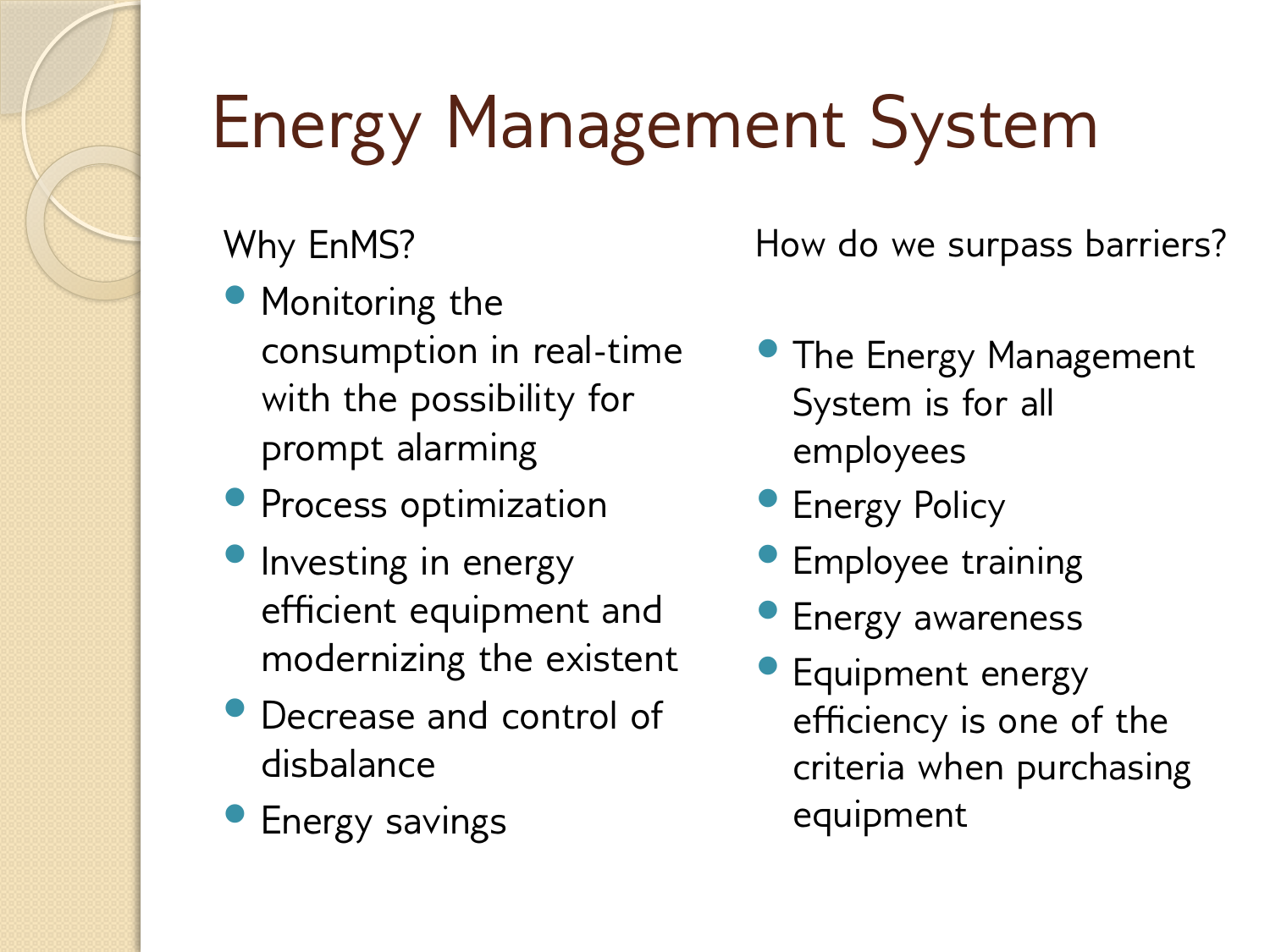

# Energy Management System
Why EnMS?
Monitoring the consumption in real-time with the possibility for prompt alarming
Process optimization
Investing in energy efficient equipment and modernizing the existent
Decrease and control of disbalance
Energy savings
How do we surpass barriers?

The Energy Management System is for all employees
Energy Policy
Employee training
Energy awareness
Equipment energy efficiency is one of the criteria when purchasing equipment